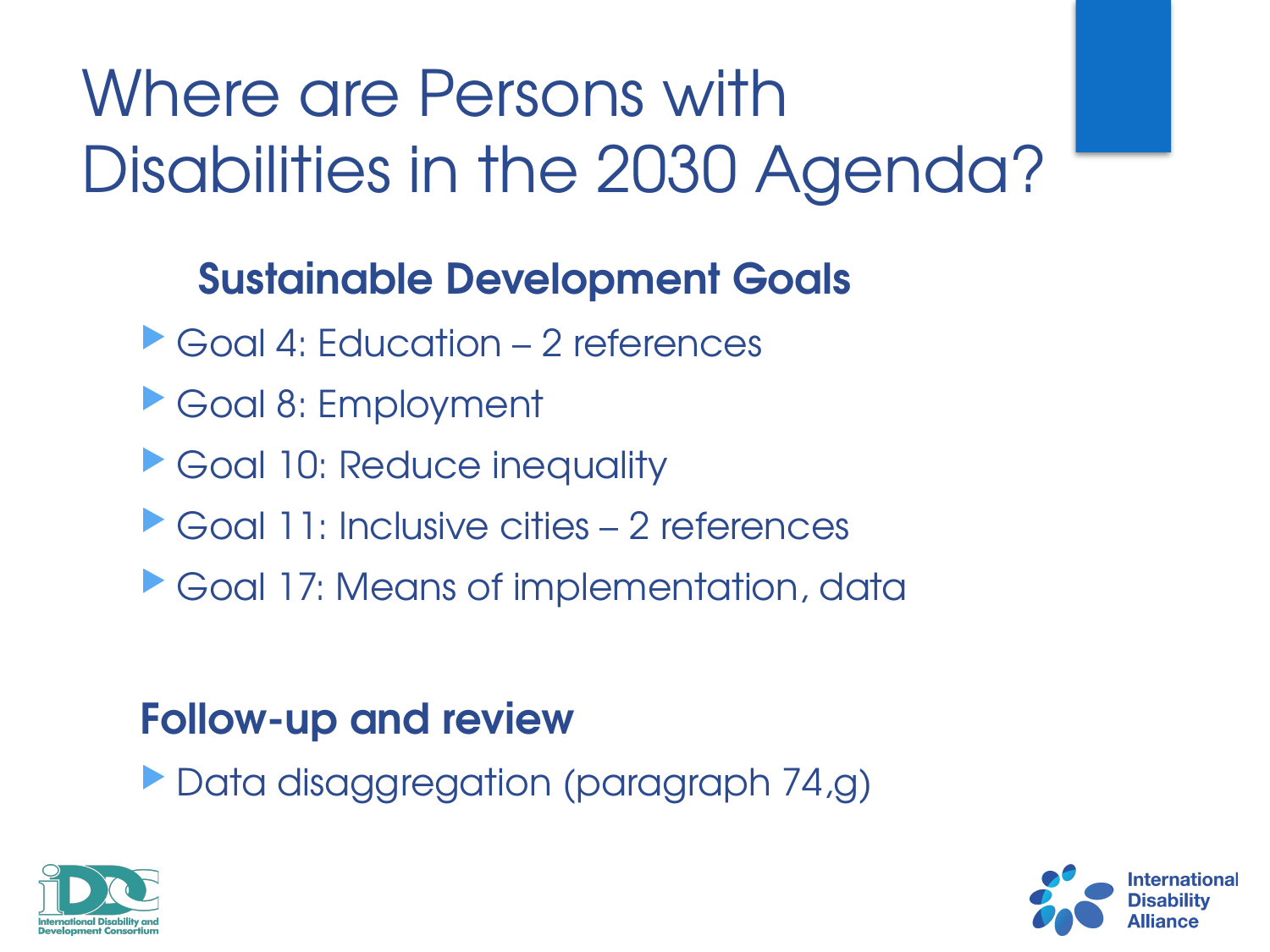

Where are Persons with Disabilities in the 2030 Agenda?
	Sustainable Development Goals
Goal 4: Education – 2 references
Goal 8: Employment
Goal 10: Reduce inequality
Goal 11: Inclusive cities – 2 references
Goal 17: Means of implementation, data

	Follow-up and review
Data disaggregation (paragraph 74,g)